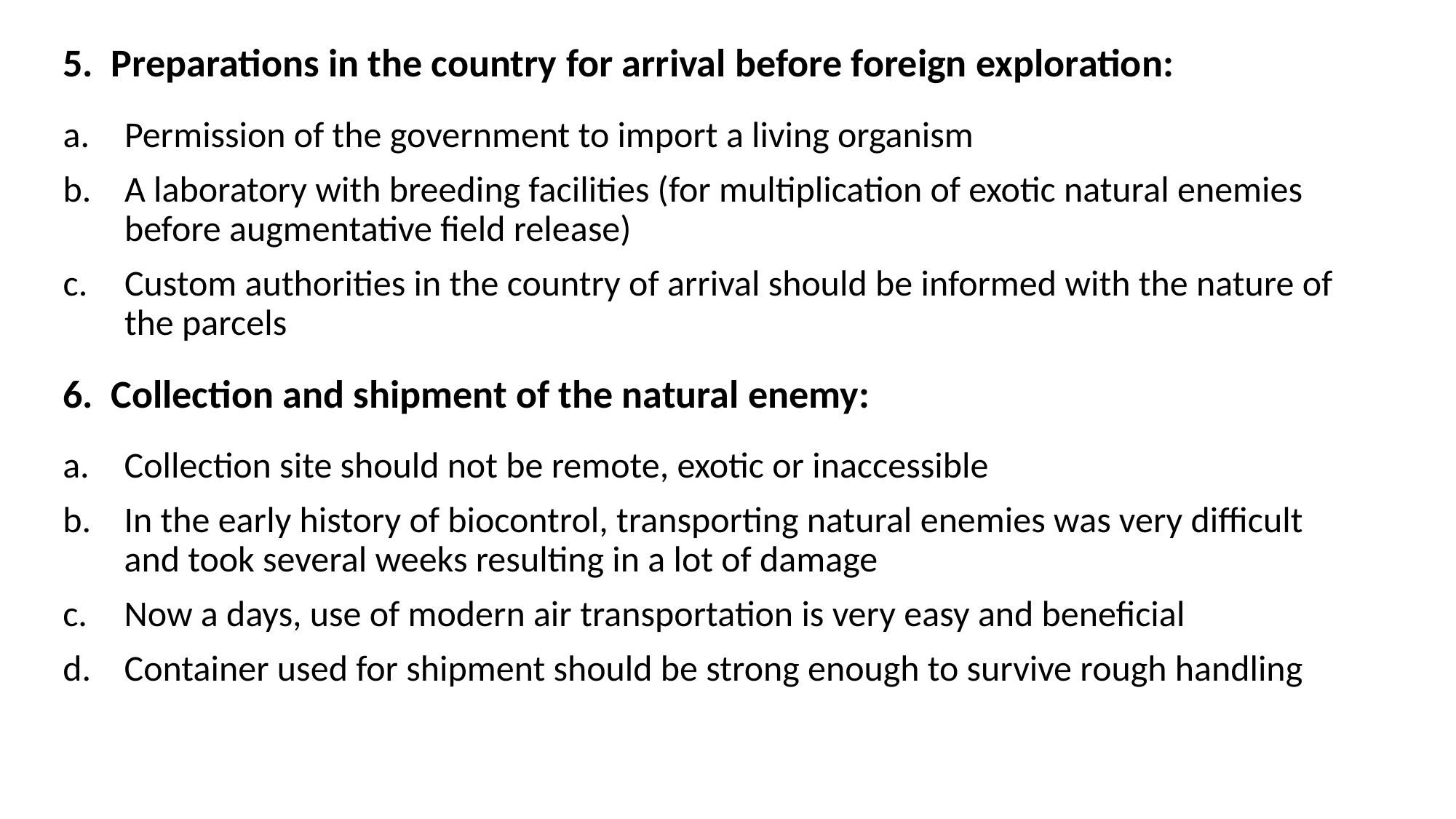

5.  Preparations in the country for arrival before foreign exploration:
Permission of the government to import a living organism
A laboratory with breeding facilities (for multiplication of exotic natural enemies before augmentative field release)
Custom authorities in the country of arrival should be informed with the nature of the parcels
6.  Collection and shipment of the natural enemy:

Collection site should not be remote, exotic or inaccessible
In the early history of biocontrol, transporting natural enemies was very difficult and took several weeks resulting in a lot of damage
Now a days, use of modern air transportation is very easy and beneficial
Container used for shipment should be strong enough to survive rough handling